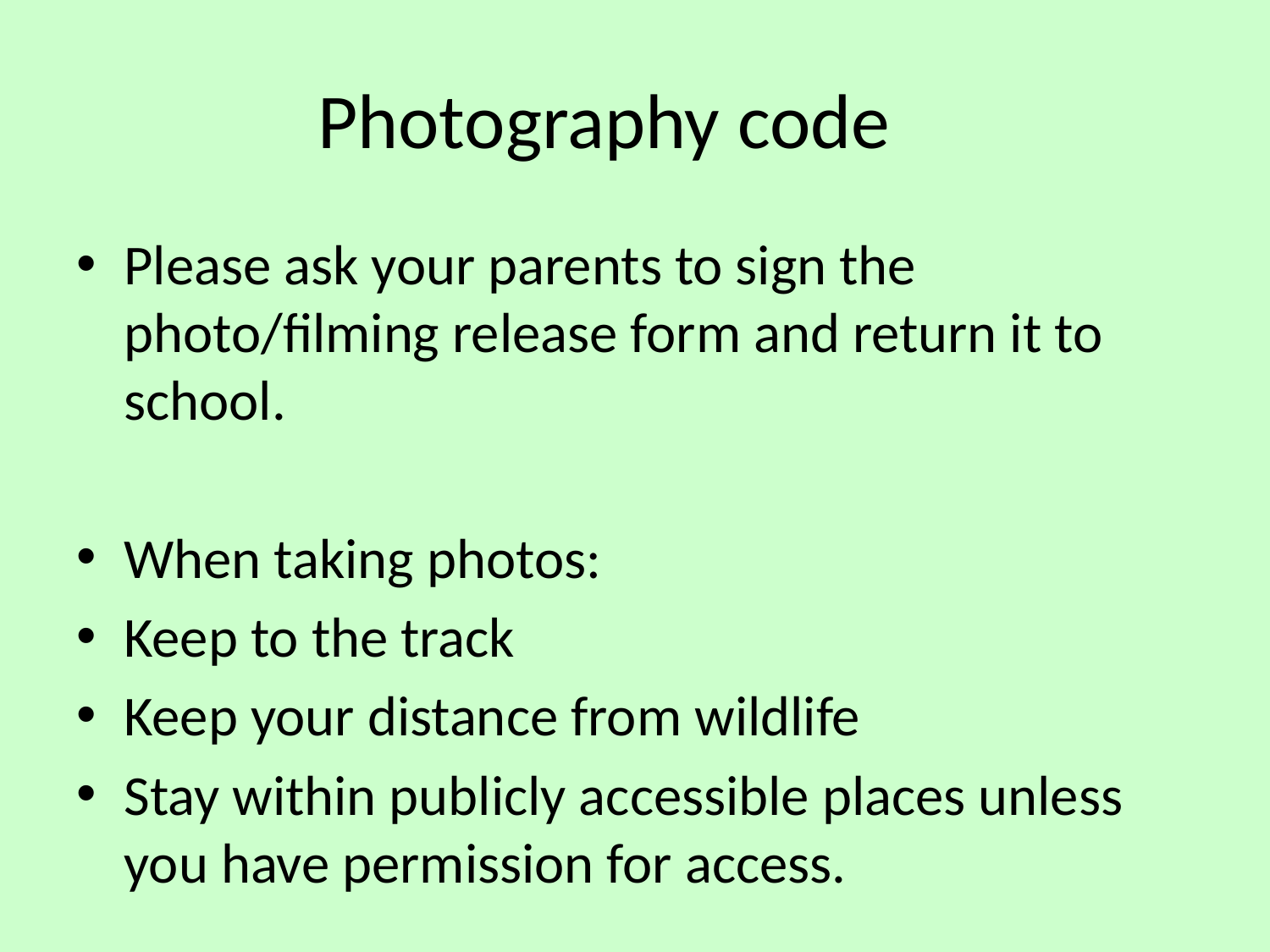

# Photography code
Please ask your parents to sign the photo/filming release form and return it to school.

When taking photos:
Keep to the track
Keep your distance from wildlife
Stay within publicly accessible places unless you have permission for access.